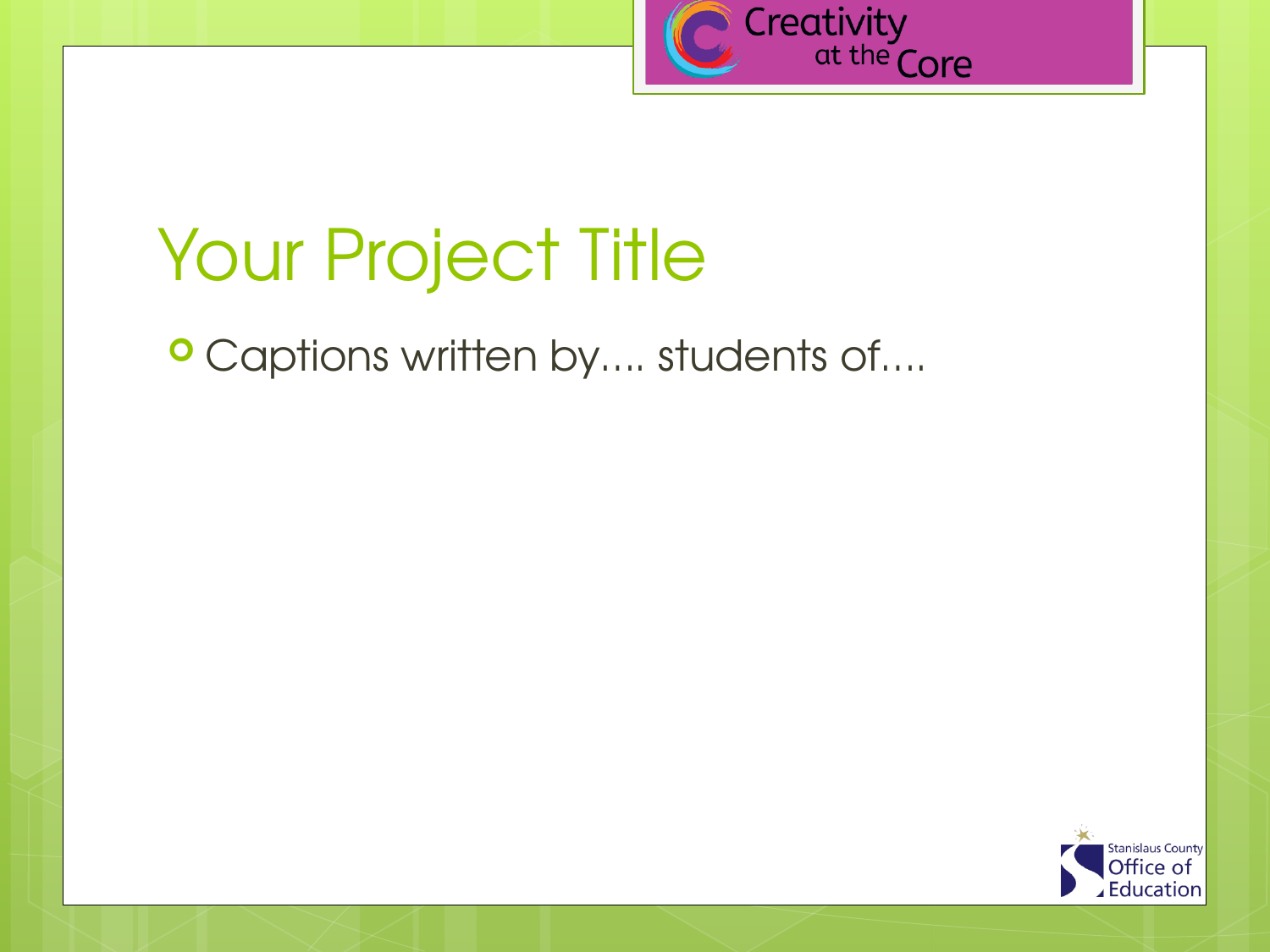

# Your Project Title
Captions written by…. students of….